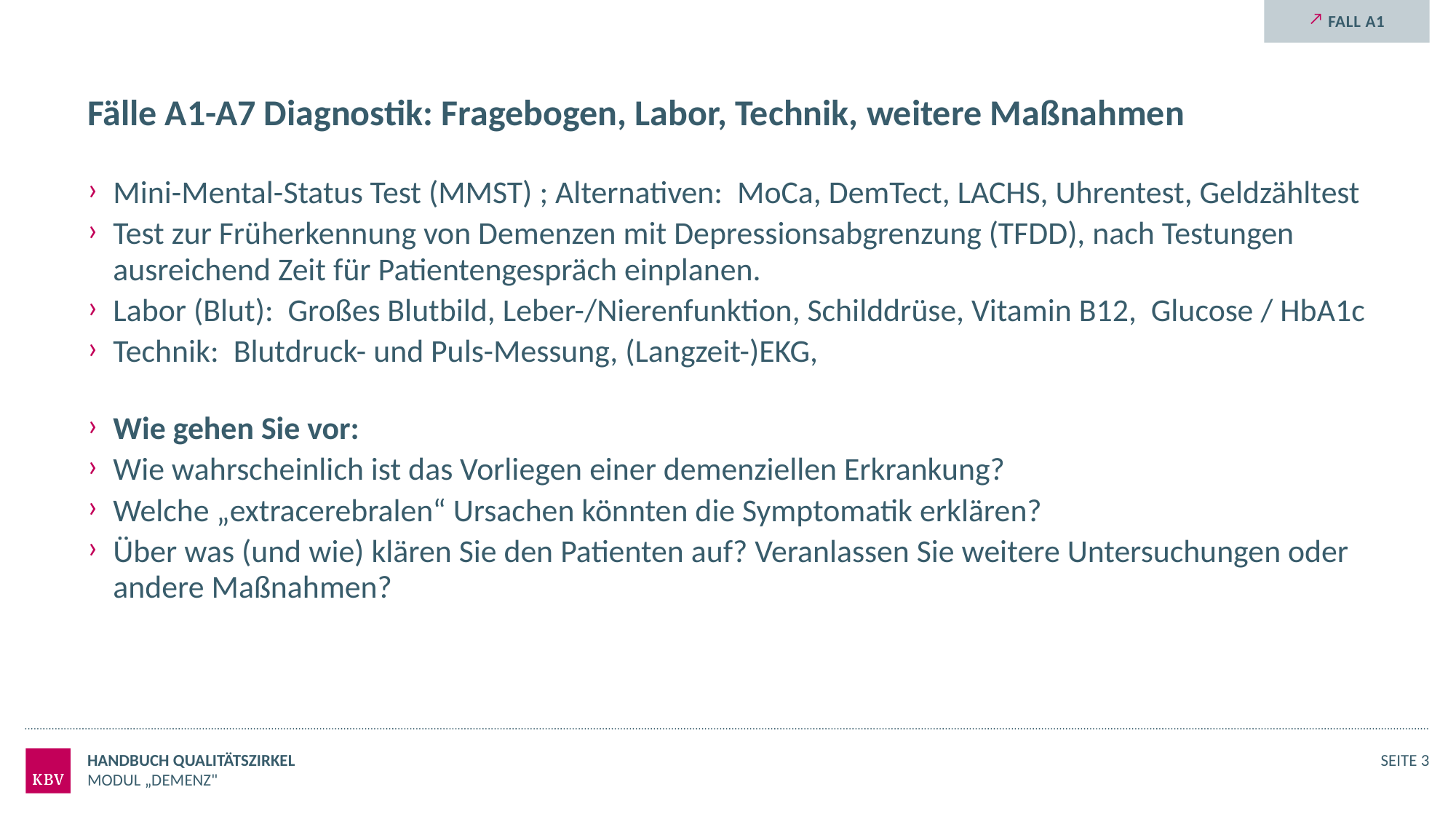

Fall A1
# Fälle A1-A7 Diagnostik: Fragebogen, Labor, Technik, weitere Maßnahmen
Mini-Mental-Status Test (MMST) ; Alternativen:  MoCa, DemTect, LACHS, Uhrentest, Geldzähltest
Test zur Früherkennung von Demenzen mit Depressionsabgrenzung (TFDD), nach Testungen ausreichend Zeit für Patientengespräch einplanen.
Labor (Blut):  Großes Blutbild, Leber-/Nierenfunktion, Schilddrüse, Vitamin B12,  Glucose / HbA1c
Technik:  Blutdruck- und Puls-Messung, (Langzeit-)EKG,
Wie gehen Sie vor:
Wie wahrscheinlich ist das Vorliegen einer demenziellen Erkrankung?
Welche „extracerebralen“ Ursachen könnten die Symptomatik erklären?
Über was (und wie) klären Sie den Patienten auf? Veranlassen Sie weitere Untersuchungen oder andere Maßnahmen?
Handbuch Qualitätszirkel
Seite 3
Modul „Demenz"